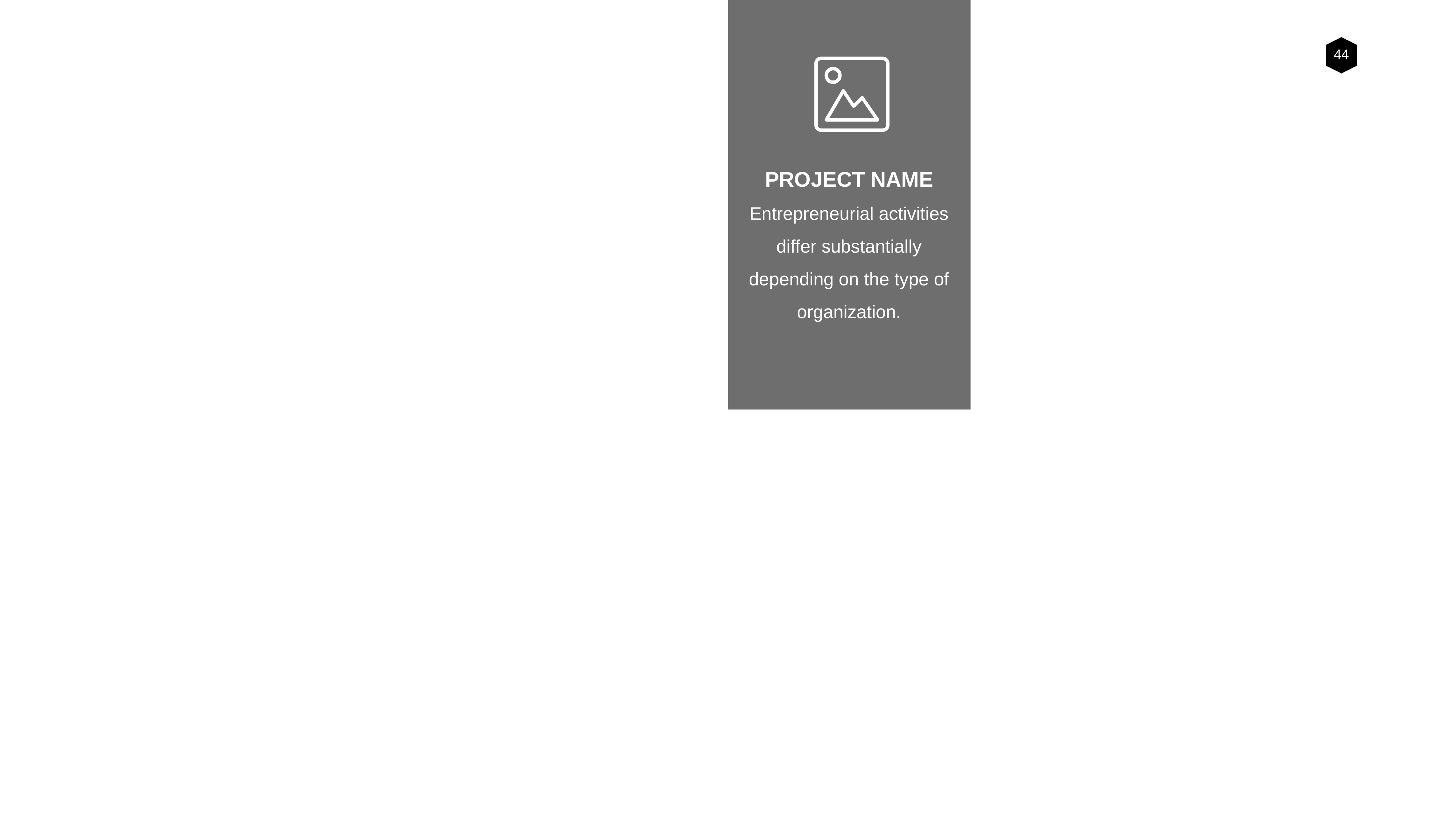

PROJECT NAME
Entrepreneurial activities differ substantially depending on the type of organization.